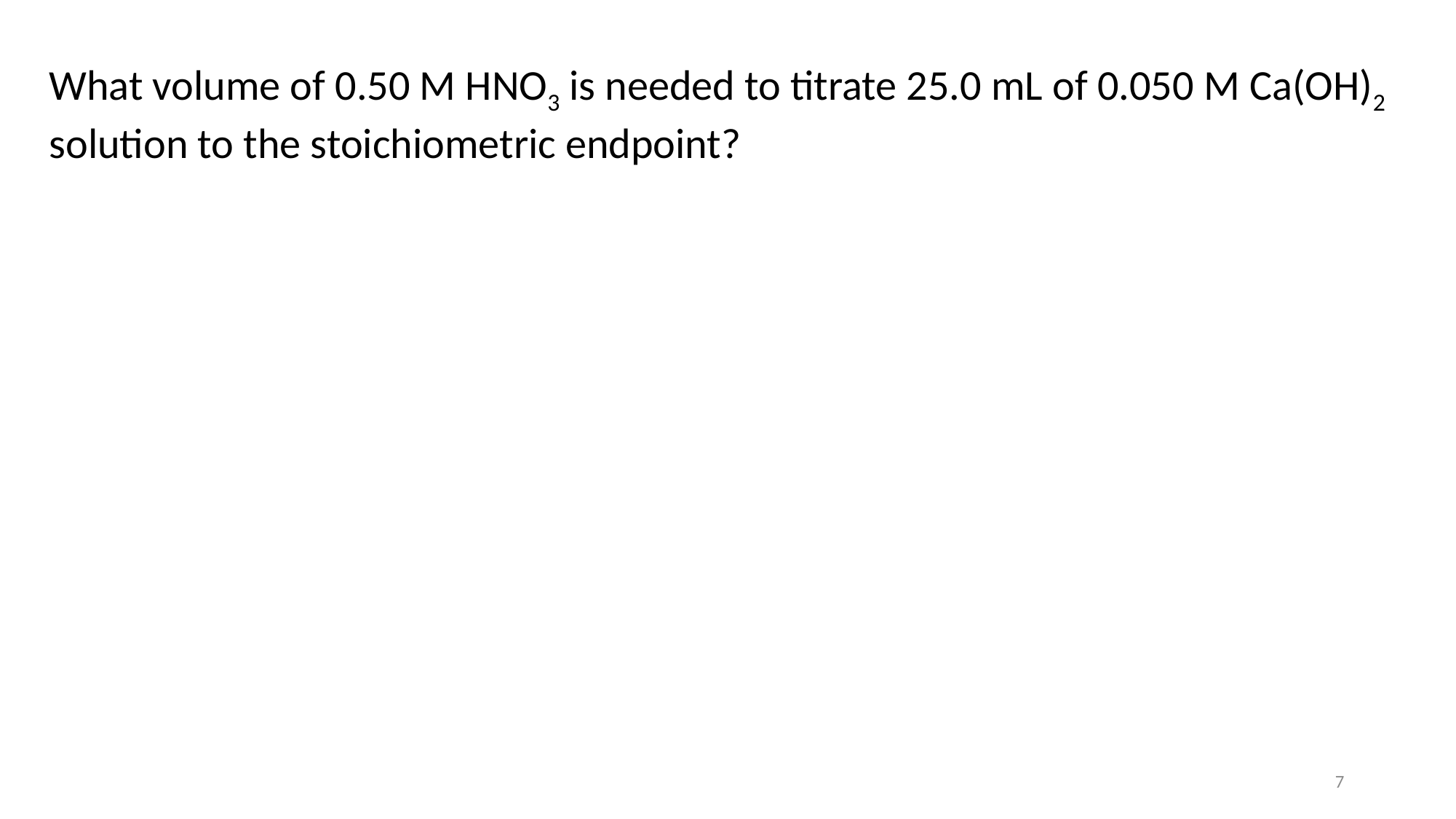

What volume of 0.50 M HNO3 is needed to titrate 25.0 mL of 0.050 M Ca(OH)2 solution to the stoichiometric endpoint?
7